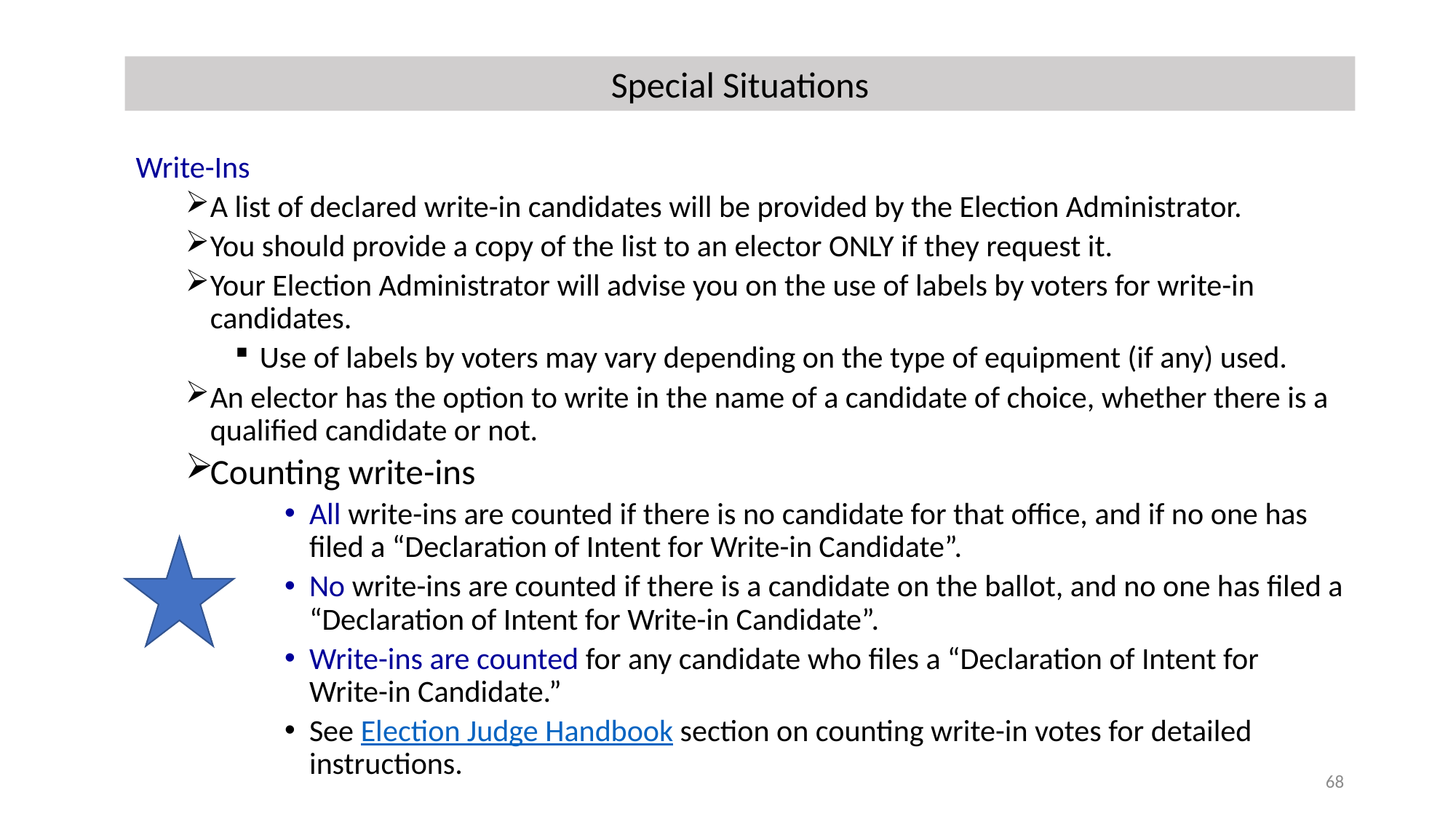

Special Situations
Write-Ins
A list of declared write-in candidates will be provided by the Election Administrator.
You should provide a copy of the list to an elector ONLY if they request it.
Your Election Administrator will advise you on the use of labels by voters for write-in candidates.
Use of labels by voters may vary depending on the type of equipment (if any) used.
An elector has the option to write in the name of a candidate of choice, whether there is a qualified candidate or not.
Counting write-ins
All write-ins are counted if there is no candidate for that office, and if no one has filed a “Declaration of Intent for Write-in Candidate”.
No write-ins are counted if there is a candidate on the ballot, and no one has filed a “Declaration of Intent for Write-in Candidate”.
Write-ins are counted for any candidate who files a “Declaration of Intent for Write-in Candidate.”
See Election Judge Handbook section on counting write-in votes for detailed instructions.

68